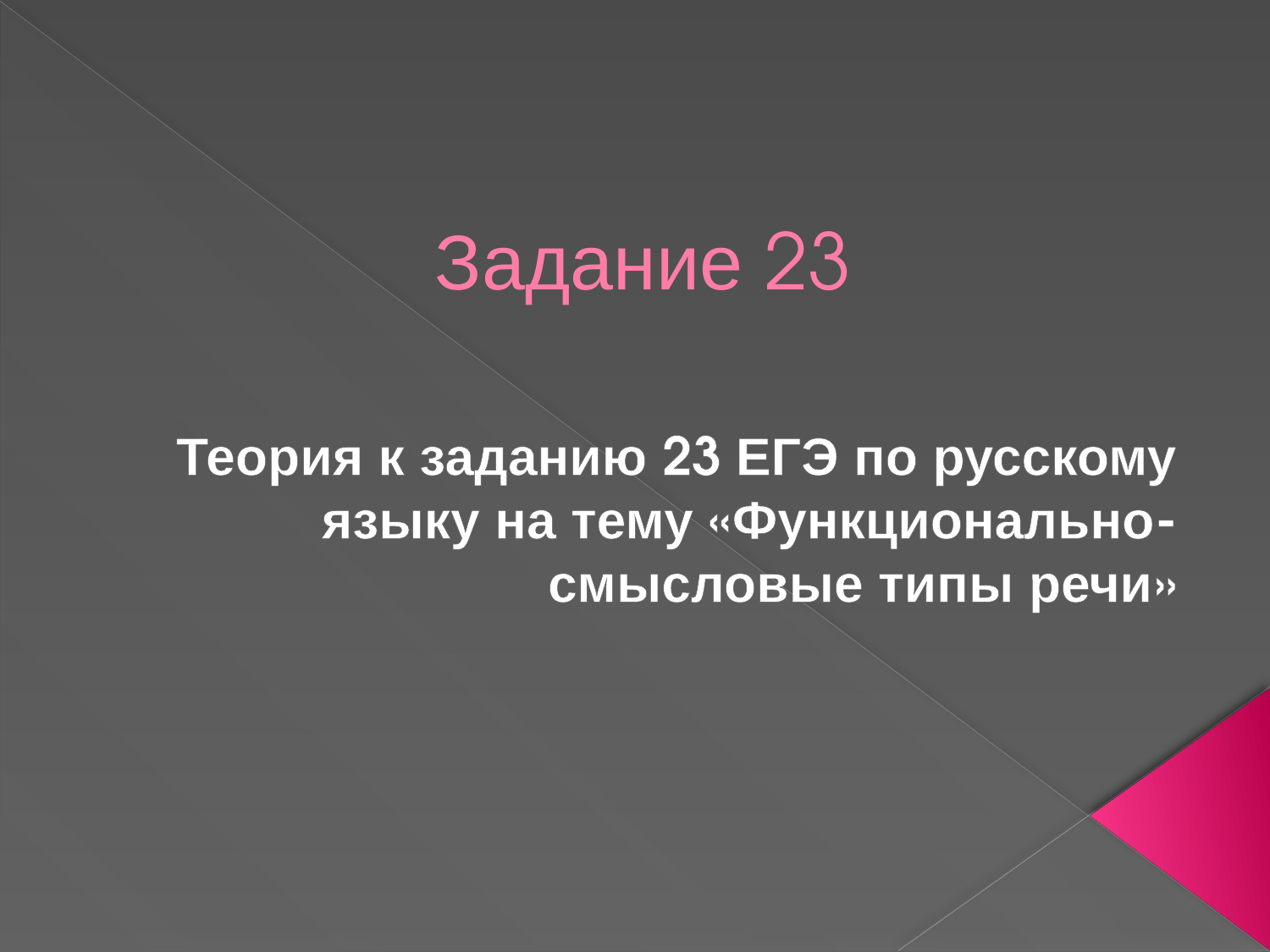

# Задание 23
Теория к заданию 23 ЕГЭ по русскому языку на тему «Функционально-смысловые типы речи»